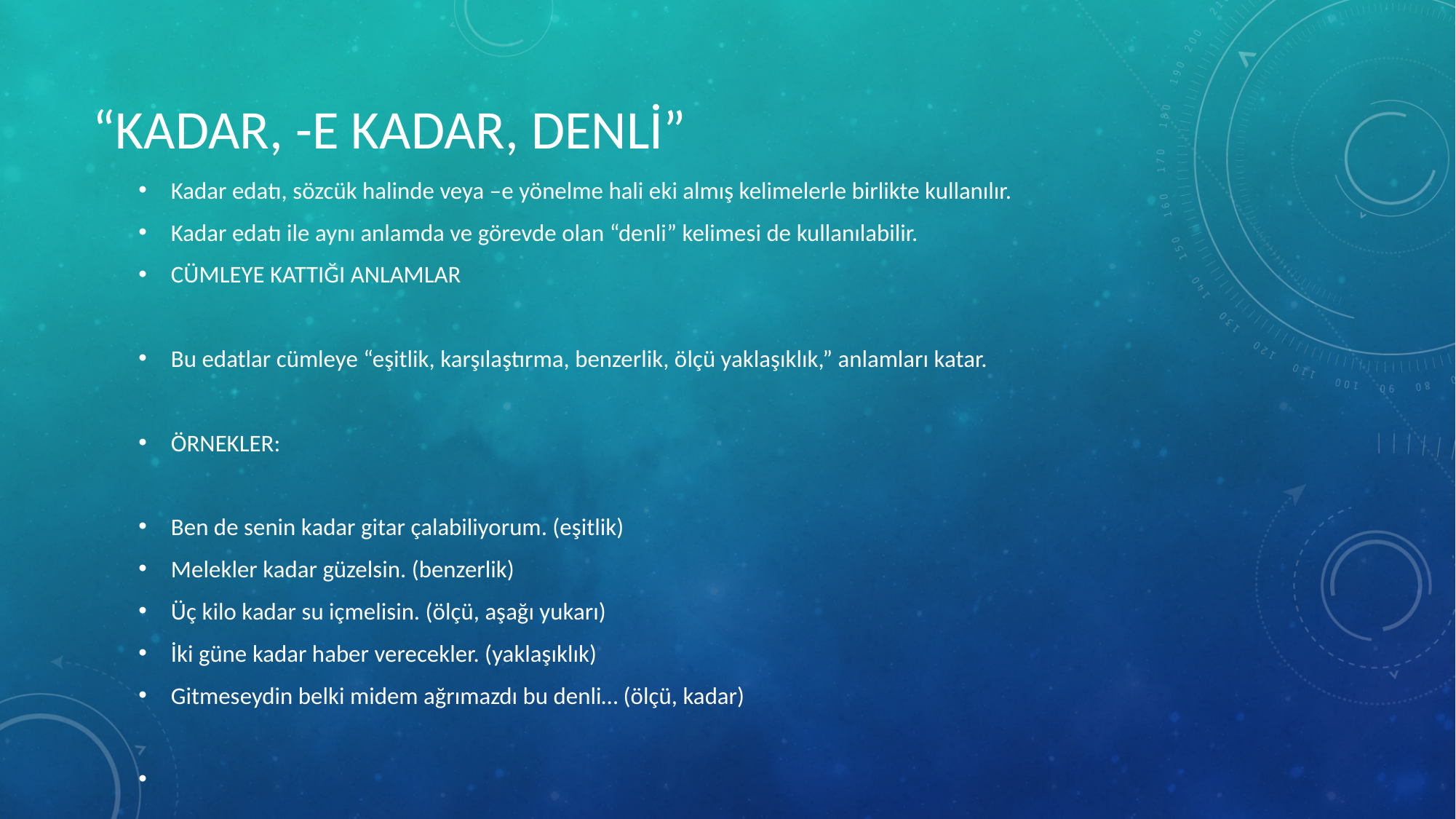

# “kadar, -e kadar, denli”
Kadar edatı, sözcük halinde veya –e yönelme hali eki almış kelimelerle birlikte kullanılır.
Kadar edatı ile aynı anlamda ve görevde olan “denli” kelimesi de kullanılabilir.
CÜMLEYE KATTIĞI ANLAMLAR

Bu edatlar cümleye “eşitlik, karşılaştırma, benzerlik, ölçü yaklaşıklık,” anlamları katar.

ÖRNEKLER:

Ben de senin kadar gitar çalabiliyorum. (eşitlik)
Melekler kadar güzelsin. (benzerlik)
Üç kilo kadar su içmelisin. (ölçü, aşağı yukarı)
İki güne kadar haber verecekler. (yaklaşıklık)
Gitmeseydin belki midem ağrımazdı bu denli… (ölçü, kadar)